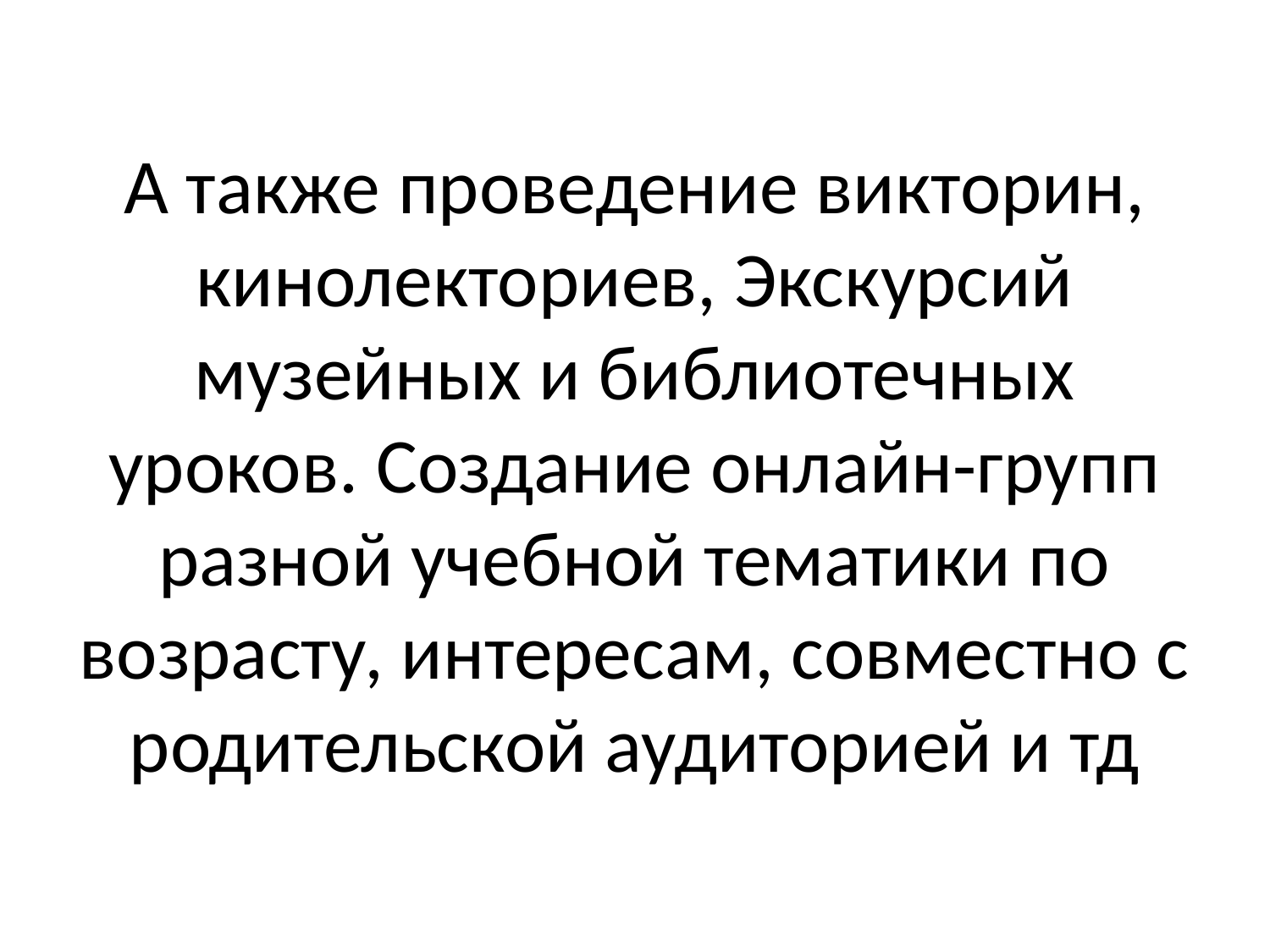

# А также проведение викторин, кинолекториев, Экскурсий музейных и библиотечных уроков. Создание онлайн-групп разной учебной тематики по возрасту, интересам, совместно с родительской аудиторией и тд